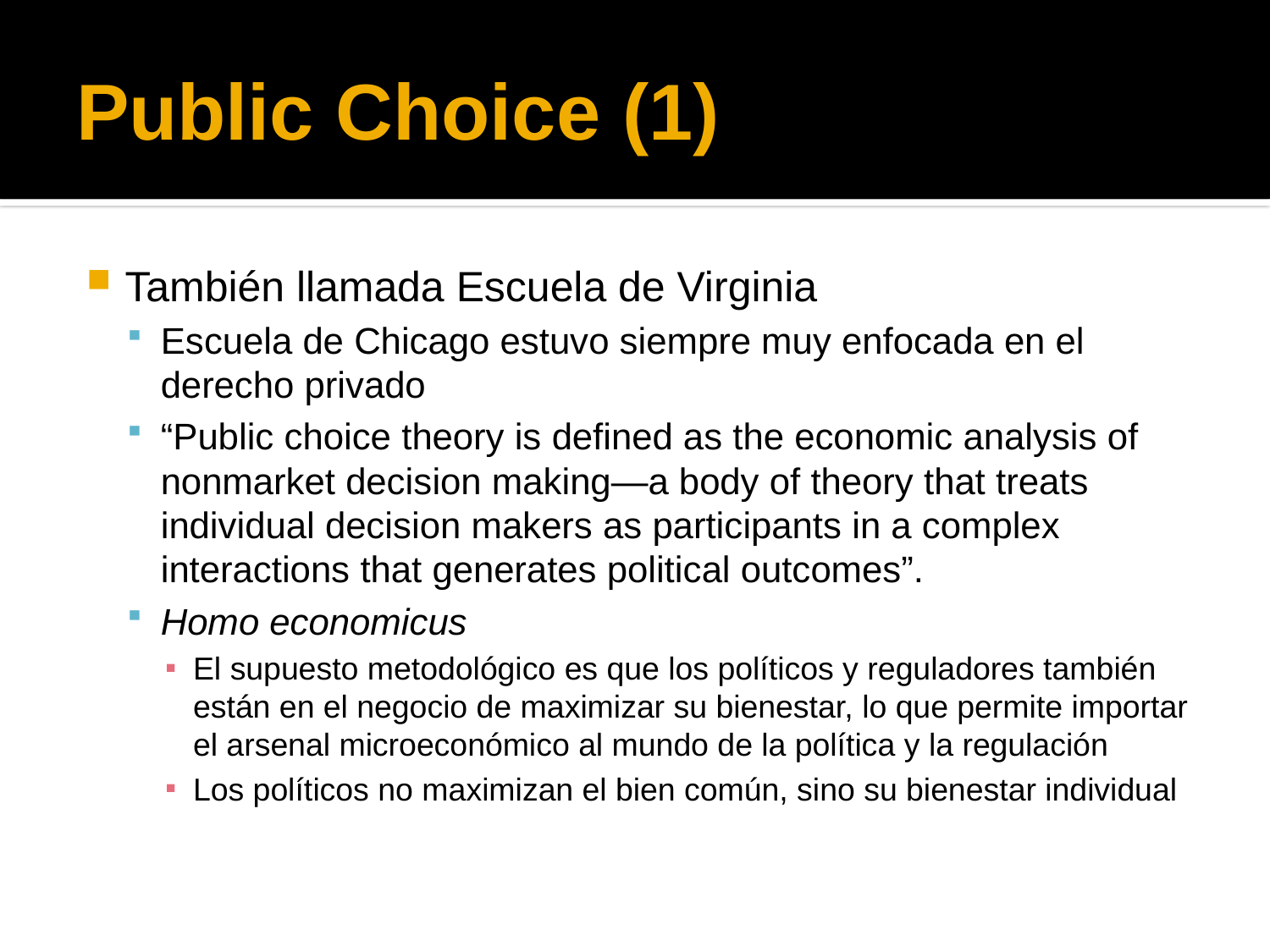

# Public Choice (1)
También llamada Escuela de Virginia
Escuela de Chicago estuvo siempre muy enfocada en el derecho privado
“Public choice theory is defined as the economic analysis of nonmarket decision making—a body of theory that treats individual decision makers as participants in a complex interactions that generates political outcomes”.
Homo economicus
El supuesto metodológico es que los políticos y reguladores también están en el negocio de maximizar su bienestar, lo que permite importar el arsenal microeconómico al mundo de la política y la regulación
Los políticos no maximizan el bien común, sino su bienestar individual